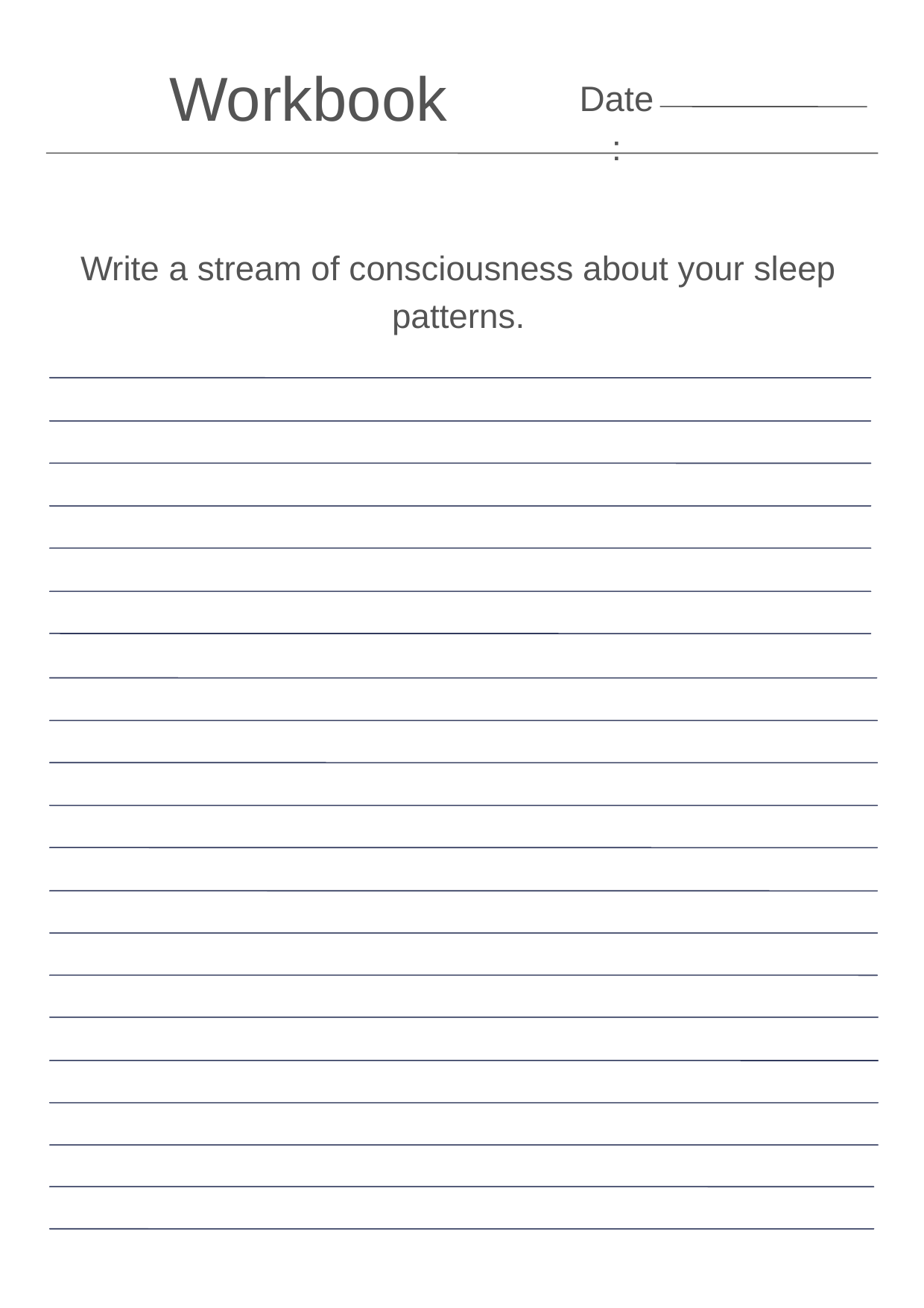

Workbook
Date:

Write a stream of consciousness about your sleep patterns.